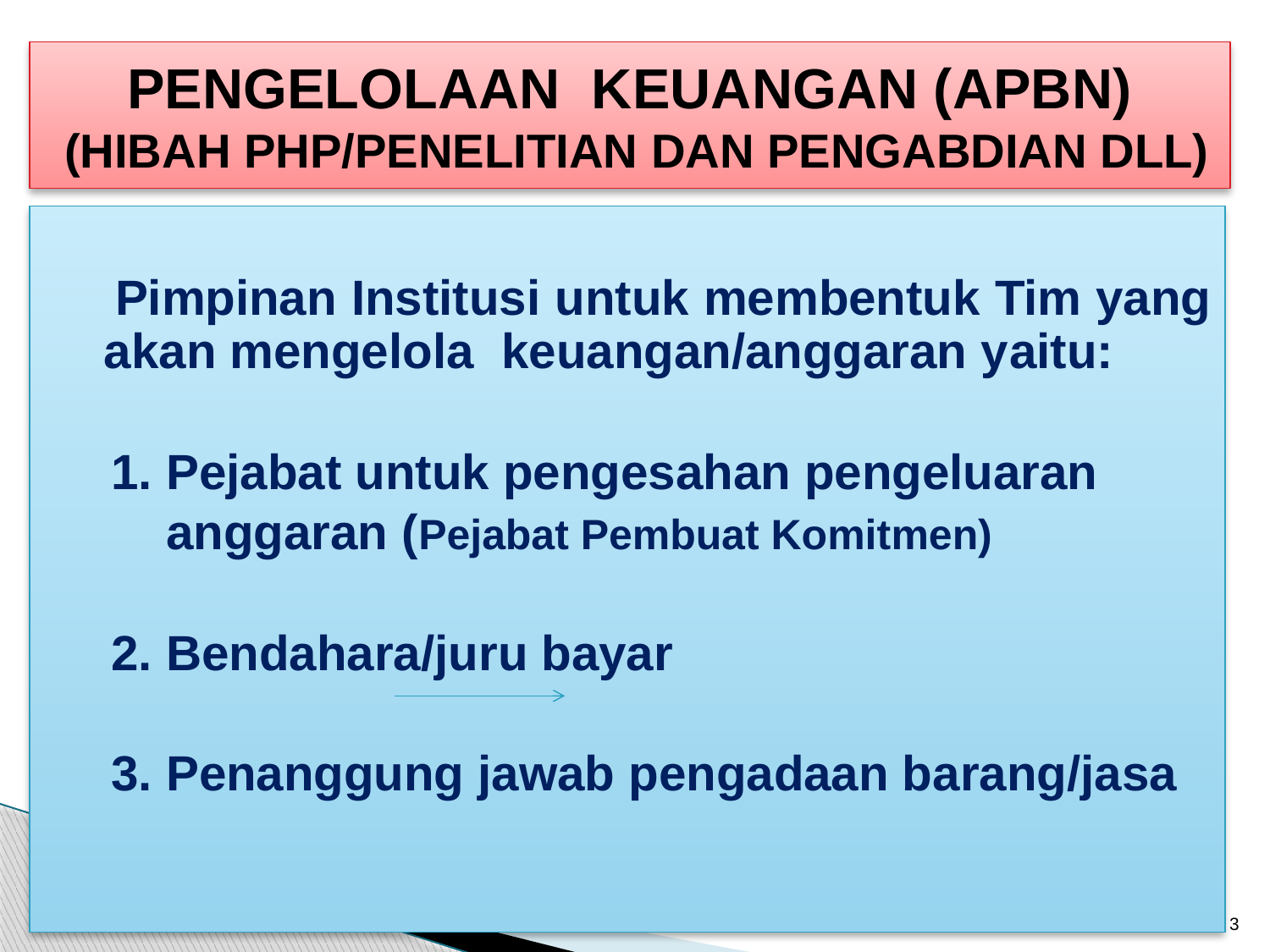

# PENGELOLAAN  KEUANGAN (APBN) (HIBAH PHP/PENELITIAN DAN PENGABDIAN DLL)

     Pimpinan Institusi untuk membentuk Tim yang akan mengelola  keuangan/anggaran yaitu:

     1. Pejabat untuk pengesahan pengeluaran
         anggaran (Pejabat Pembuat Komitmen)

     2. Bendahara/juru bayar

     3. Penanggung jawab pengadaan barang/jasa

3